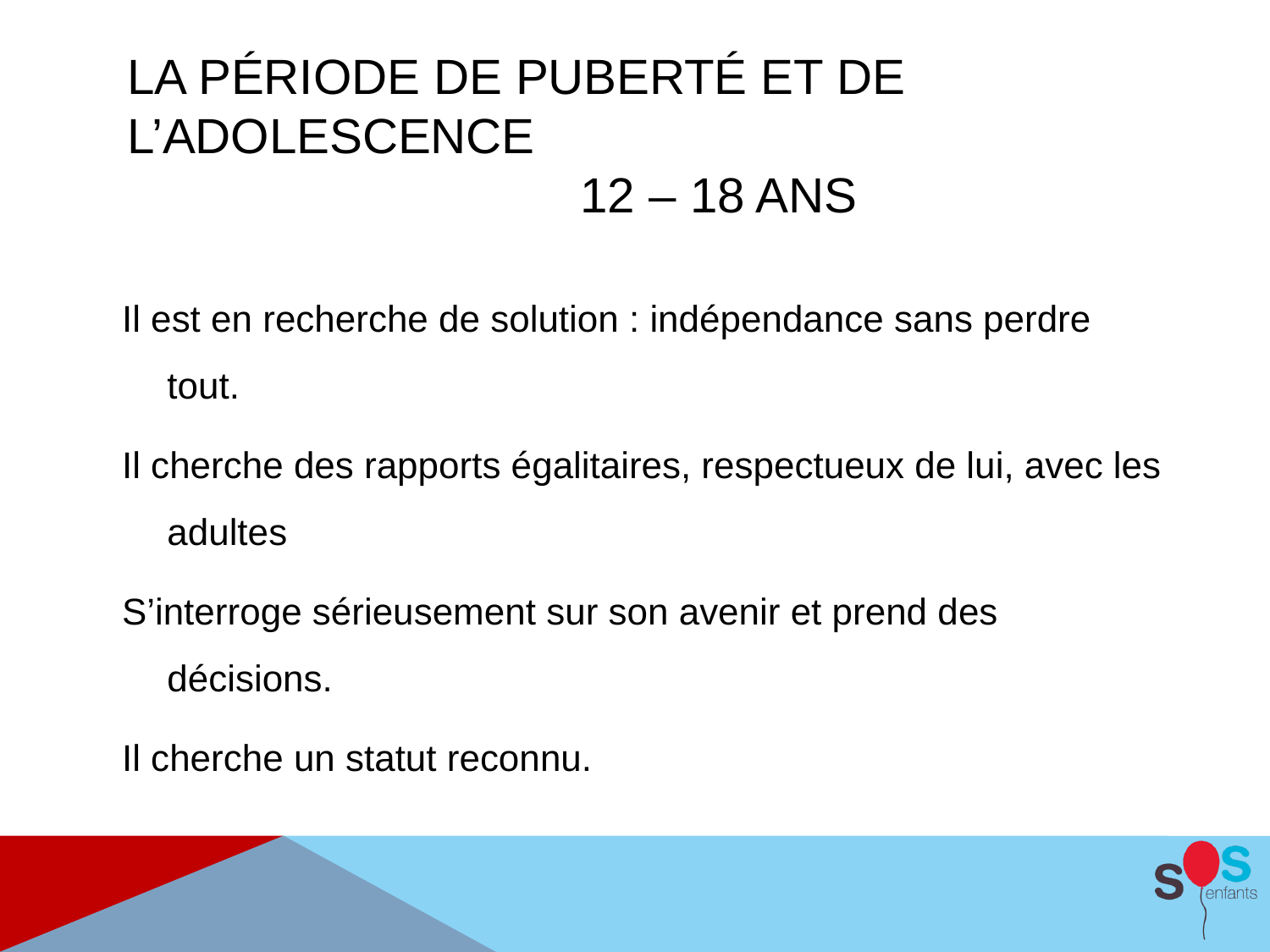

# La période de puberté et de l’adolescence 12 – 18 ans
Il est en recherche de solution : indépendance sans perdre tout.
Il cherche des rapports égalitaires, respectueux de lui, avec les adultes
S’interroge sérieusement sur son avenir et prend des décisions.
Il cherche un statut reconnu.